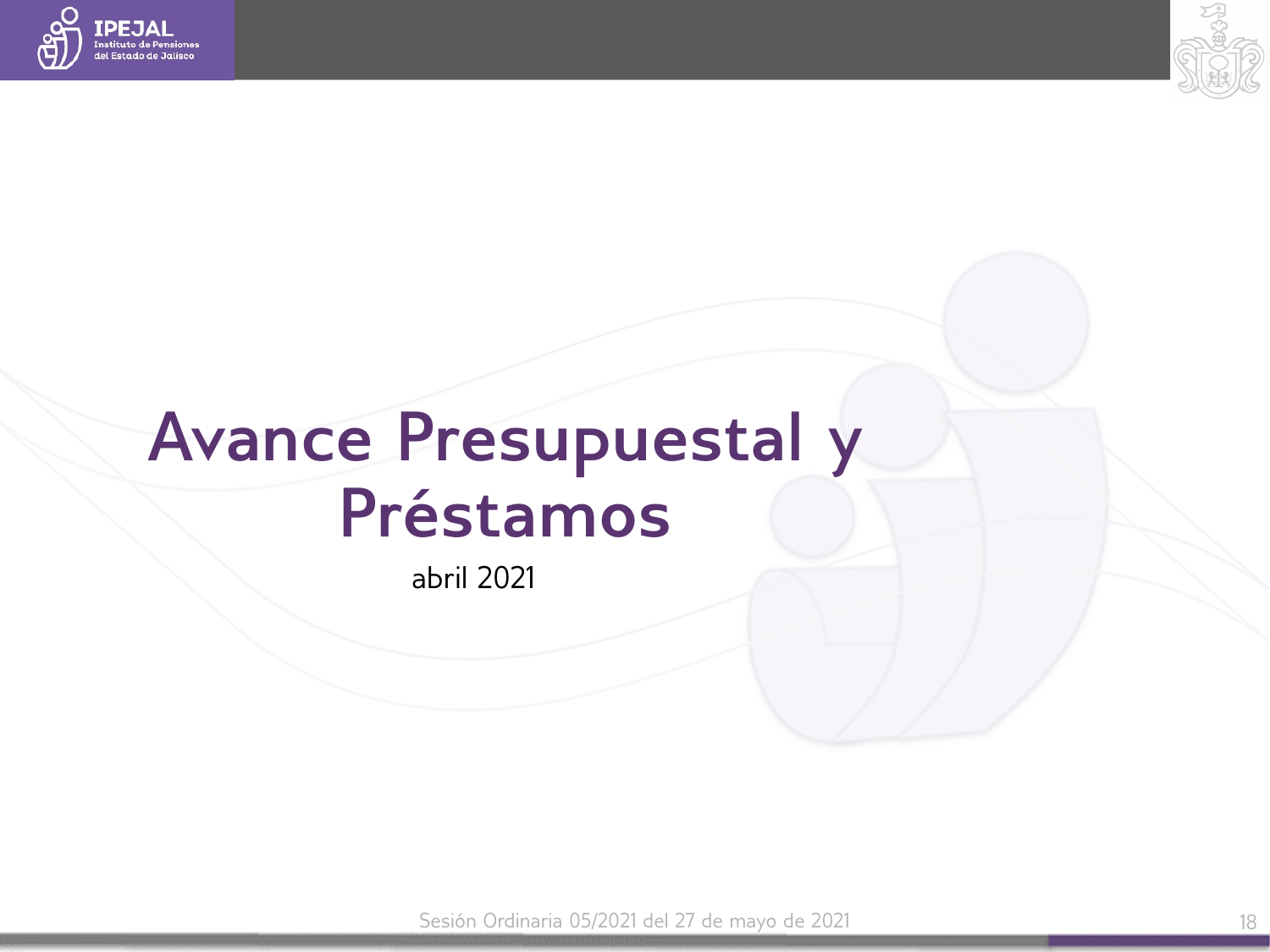

# Avance Presupuestal y Préstamos
abril 2021
Sesión Ordinaria 05/2021 del 27 de mayo de 2021
18